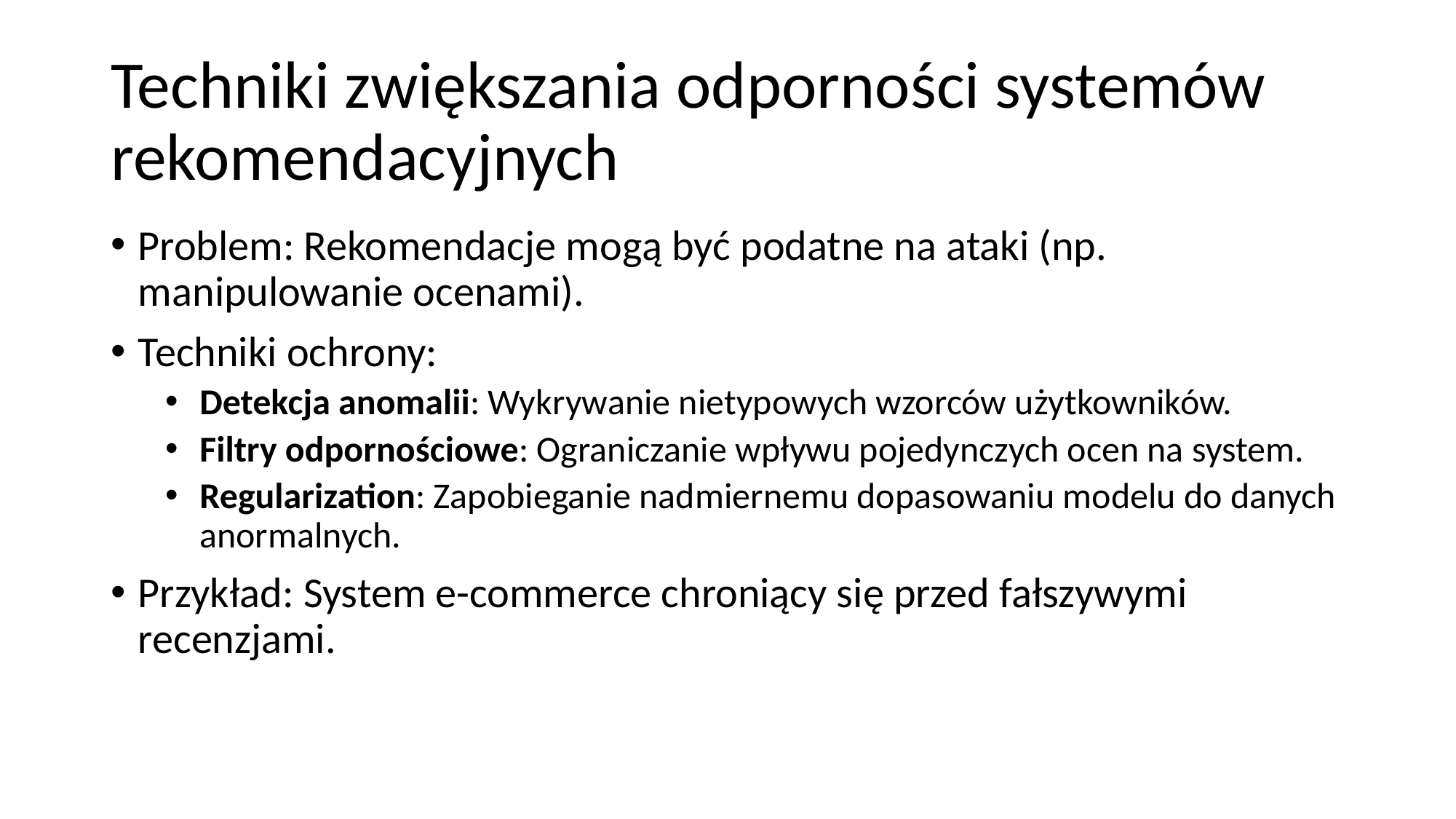

# Techniki zwiększania odporności systemów rekomendacyjnych
Problem: Rekomendacje mogą być podatne na ataki (np. manipulowanie ocenami).
Techniki ochrony:
Detekcja anomalii: Wykrywanie nietypowych wzorców użytkowników.
Filtry odpornościowe: Ograniczanie wpływu pojedynczych ocen na system.
Regularization: Zapobieganie nadmiernemu dopasowaniu modelu do danych anormalnych.
Przykład: System e-commerce chroniący się przed fałszywymi recenzjami.